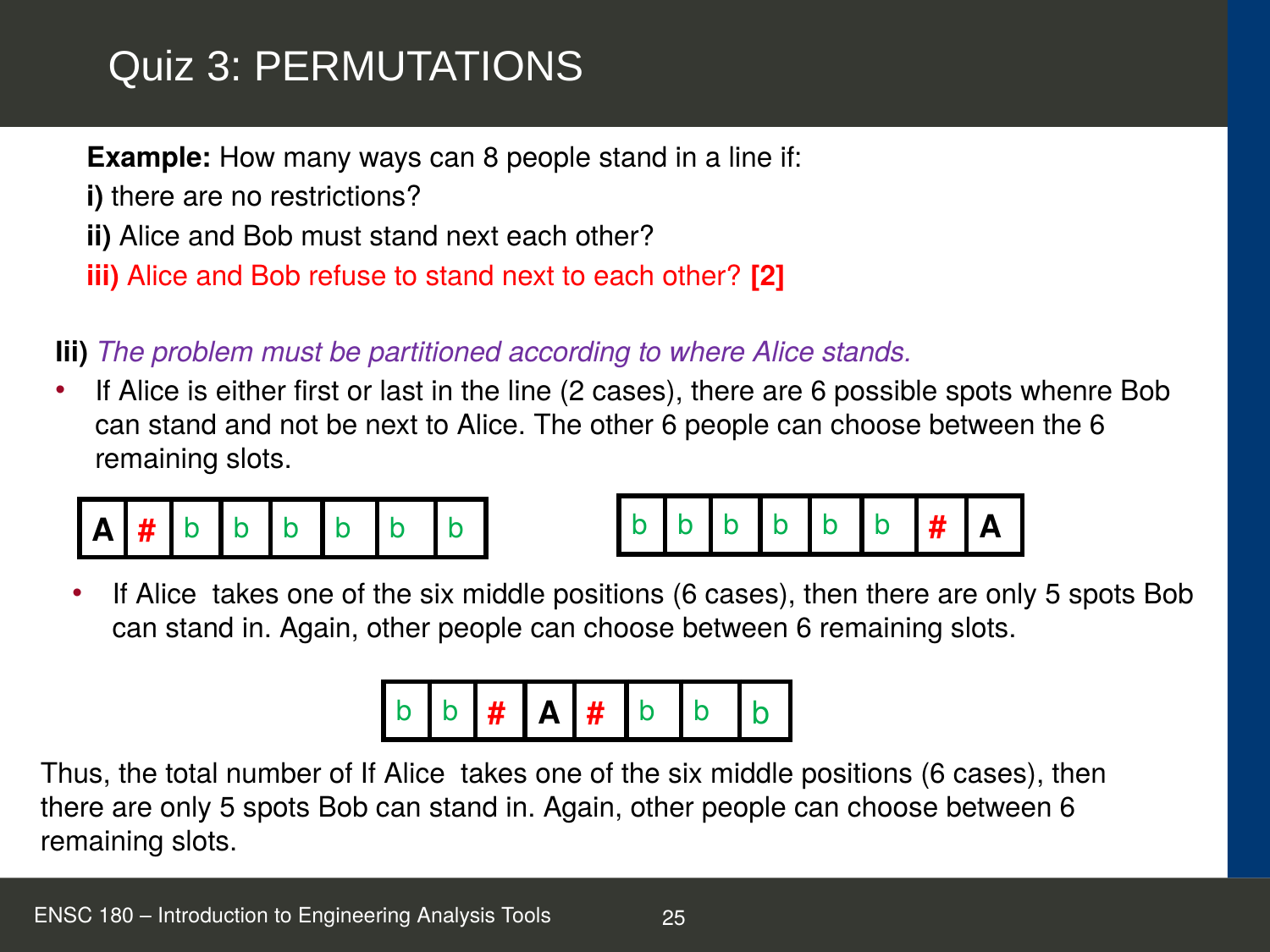

# Quiz 3: PERMUTATIONS
Example: How many ways can 8 people stand in a line if:
i) there are no restrictions?
ii) Alice and Bob must stand next each other?
iii) Alice and Bob refuse to stand next to each other? [2]

Iii) The problem must be partitioned according to where Alice stands.
If Alice is either first or last in the line (2 cases), there are 6 possible spots whenre Bob can stand and not be next to Alice. The other 6 people can choose between the 6 remaining slots.
| b | b | b | b | b | b | # | A |
| --- | --- | --- | --- | --- | --- | --- | --- |
| A | # | b | b | b | b | b | b |
| --- | --- | --- | --- | --- | --- | --- | --- |
If Alice  takes one of the six middle positions (6 cases), then there are only 5 spots Bob can stand in. Again, other people can choose between 6 remaining slots.
| b | b | # | A | # | b | b | b |
| --- | --- | --- | --- | --- | --- | --- | --- |
Thus, the total number of If Alice  takes one of the six middle positions (6 cases), then there are only 5 spots Bob can stand in. Again, other people can choose between 6 remaining slots.
ENSC 180 – Introduction to Engineering Analysis Tools